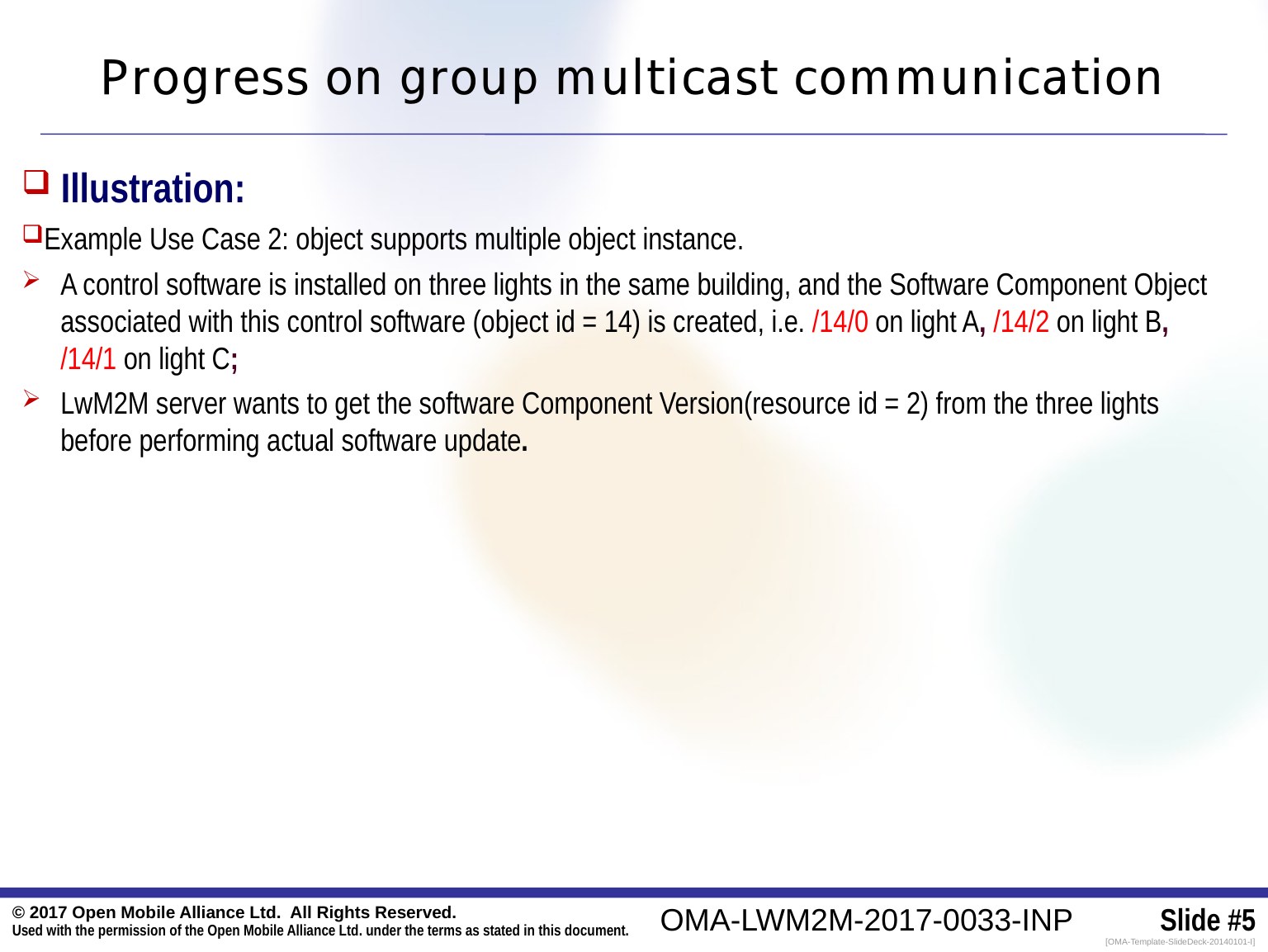

Progress on group multicast communication
 Illustration:
Example Use Case 2: object supports multiple object instance.
A control software is installed on three lights in the same building, and the Software Component Object associated with this control software (object id = 14) is created, i.e. /14/0 on light A, /14/2 on light B, /14/1 on light C;
LwM2M server wants to get the software Component Version(resource id = 2) from the three lights before performing actual software update.